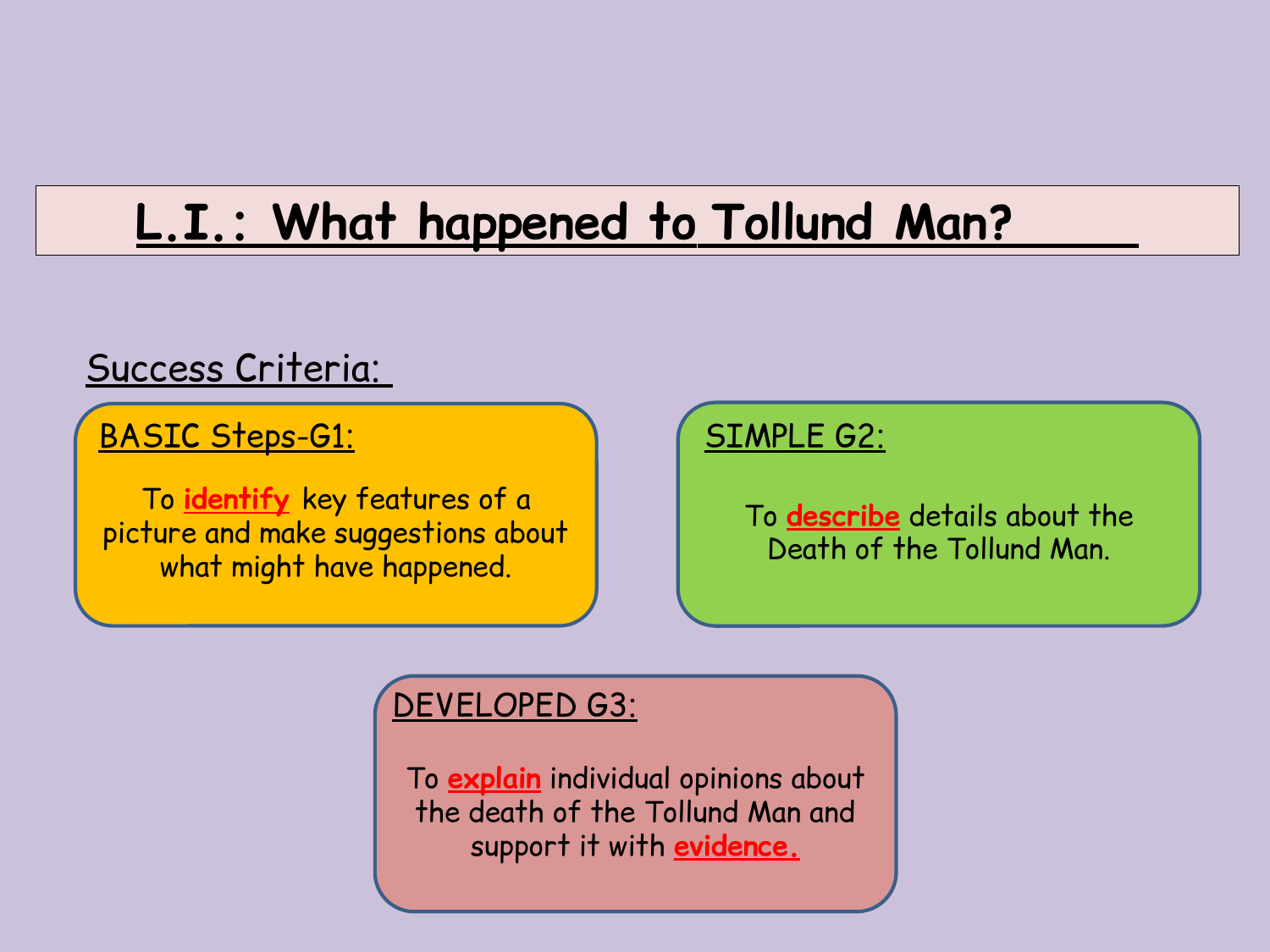

L.I.: What happened to Tollund Man?
Success Criteria:

To describe details about the Death of the Tollund Man.

To identify key features of a picture and make suggestions about what might have happened.
BASIC Steps-G1:
SIMPLE G2:

To explain individual opinions about the death of the Tollund Man and support it with evidence.
DEVELOPED G3: